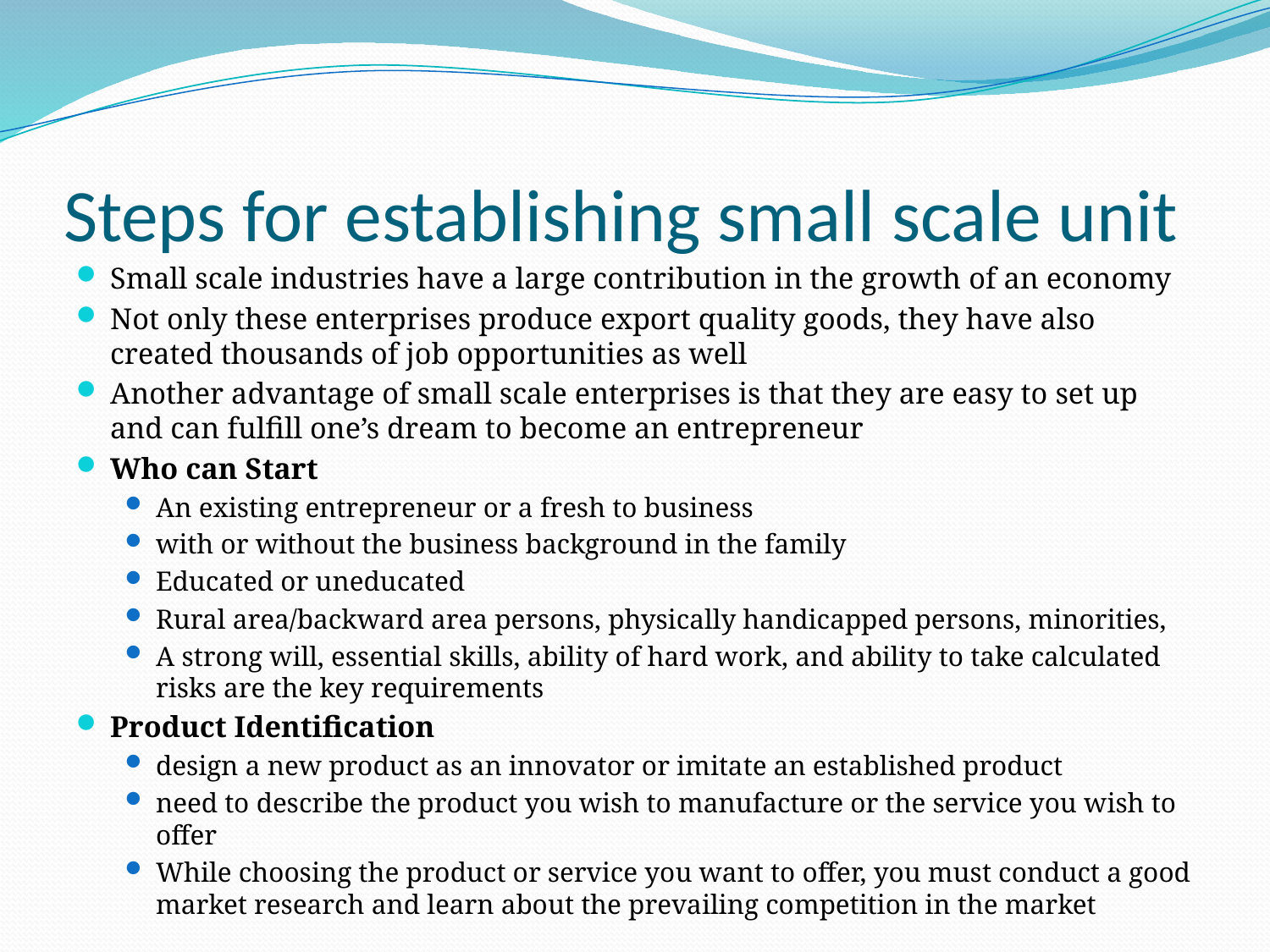

# Steps for establishing small scale unit
Small scale industries have a large contribution in the growth of an economy
Not only these enterprises produce export quality goods, they have also created thousands of job opportunities as well
Another advantage of small scale enterprises is that they are easy to set up and can fulfill one’s dream to become an entrepreneur
Who can Start
An existing entrepreneur or a fresh to business
with or without the business background in the family
Educated or uneducated
Rural area/backward area persons, physically handicapped persons, minorities,
A strong will, essential skills, ability of hard work, and ability to take calculated risks are the key requirements
Product Identification
design a new product as an innovator or imitate an established product
need to describe the product you wish to manufacture or the service you wish to offer
While choosing the product or service you want to offer, you must conduct a good market research and learn about the prevailing competition in the market